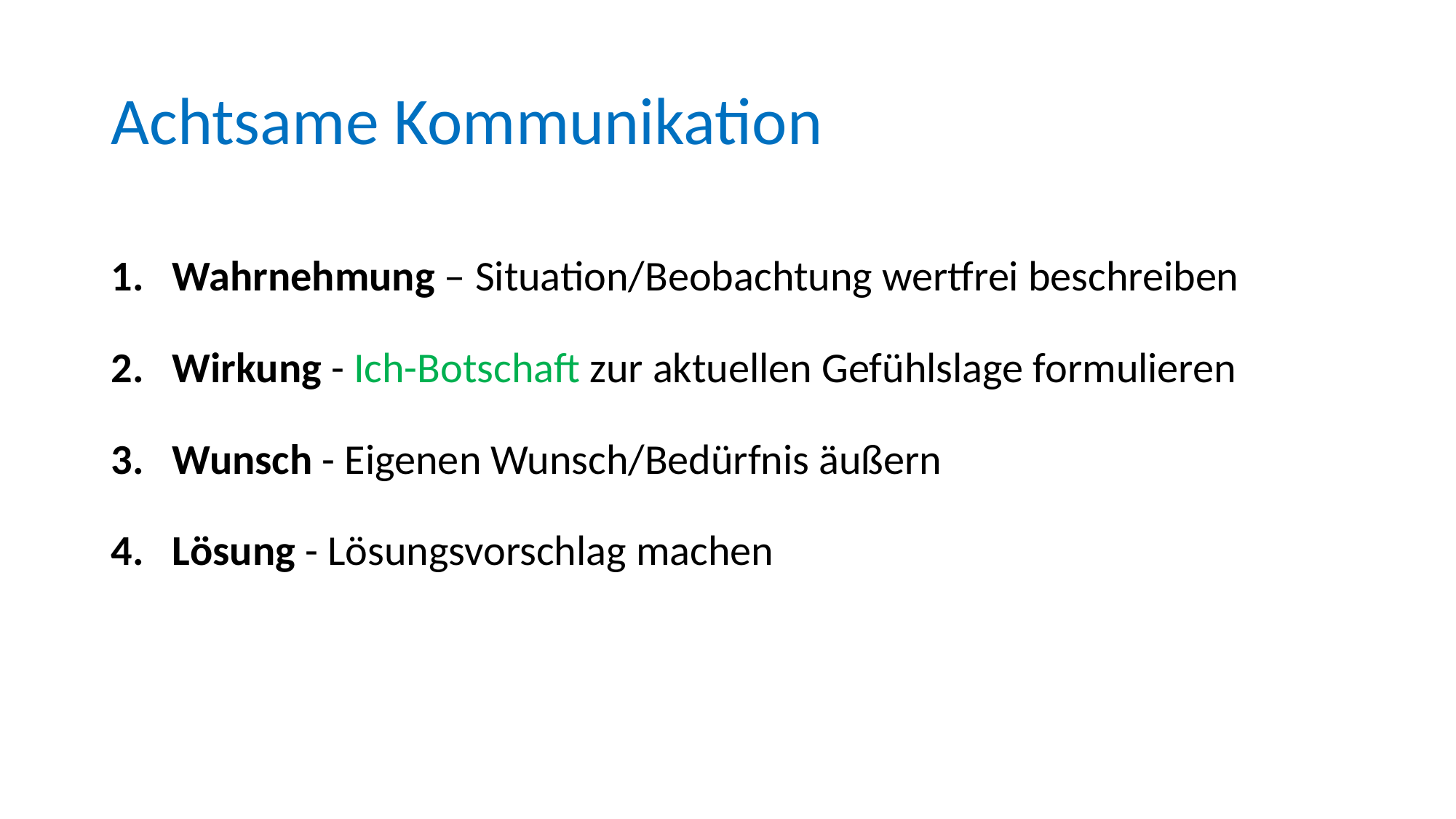

# Achtsame Kommunikation
Wahrnehmung – Situation/Beobachtung wertfrei beschreiben
Wirkung - Ich-Botschaft zur aktuellen Gefühlslage formulieren
Wunsch - Eigenen Wunsch/Bedürfnis äußern
Lösung - Lösungsvorschlag machen